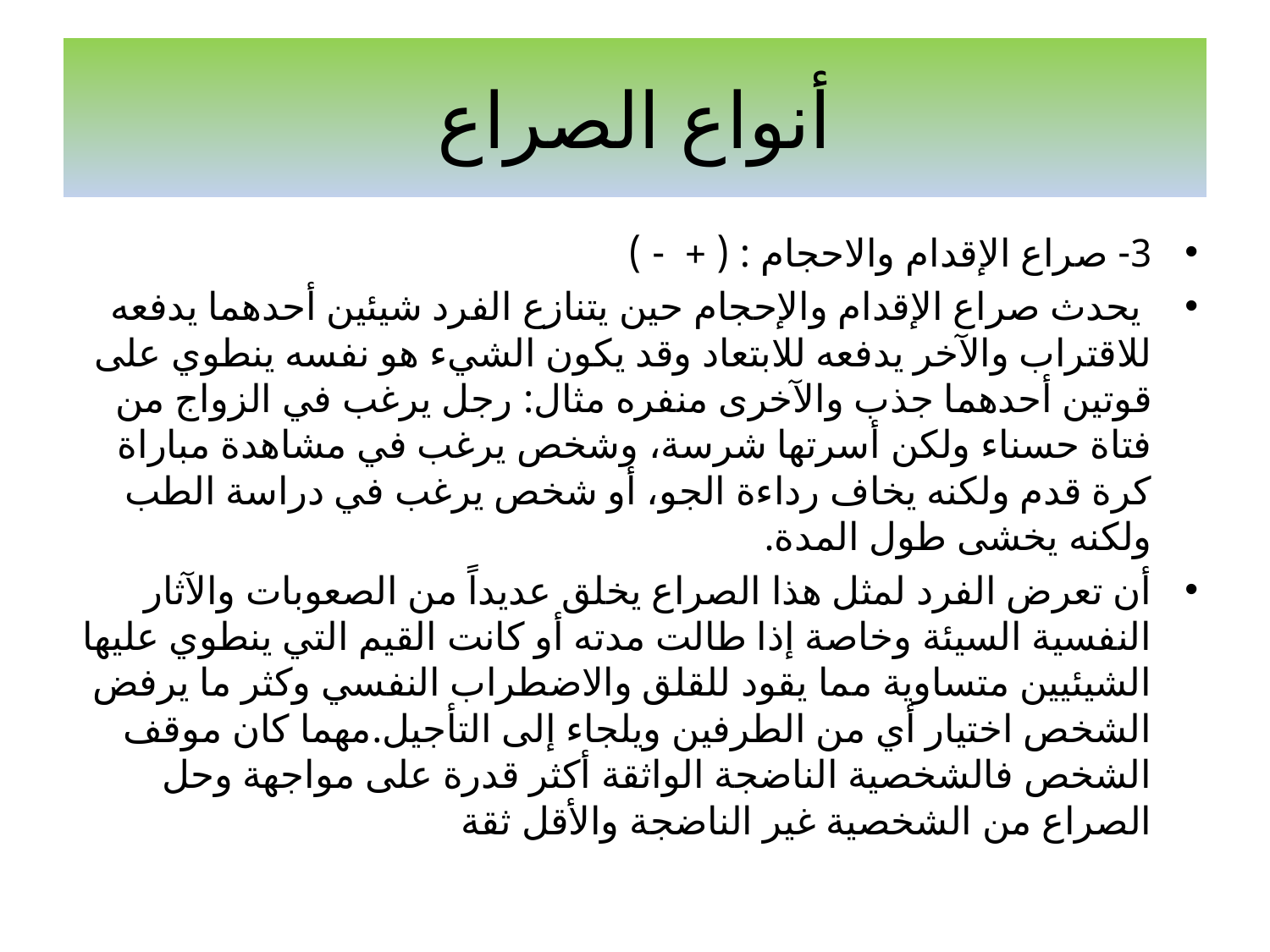

# أنواع الصراع
3- صراع الإقدام والاحجام : ( +  - )
 يحدث صراع الإقدام والإحجام حين يتنازع الفرد شيئين أحدهما يدفعه للاقتراب والآخر يدفعه للابتعاد وقد يكون الشيء هو نفسه ينطوي على قوتين أحدهما جذب والآخرى منفره مثال: رجل يرغب في الزواج من فتاة حسناء ولكن أسرتها شرسة، وشخص يرغب في مشاهدة مباراة كرة قدم ولكنه يخاف رداءة الجو، أو شخص يرغب في دراسة الطب ولكنه يخشى طول المدة.
أن تعرض الفرد لمثل هذا الصراع يخلق عديداً من الصعوبات والآثار النفسية السيئة وخاصة إذا طالت مدته أو كانت القيم التي ينطوي عليها الشيئيين متساوية مما يقود للقلق والاضطراب النفسي وكثر ما يرفض الشخص اختيار أي من الطرفين ويلجاء إلى التأجيل.مهما كان موقف الشخص فالشخصية الناضجة الواثقة أكثر قدرة على مواجهة وحل الصراع من الشخصية غير الناضجة والأقل ثقة